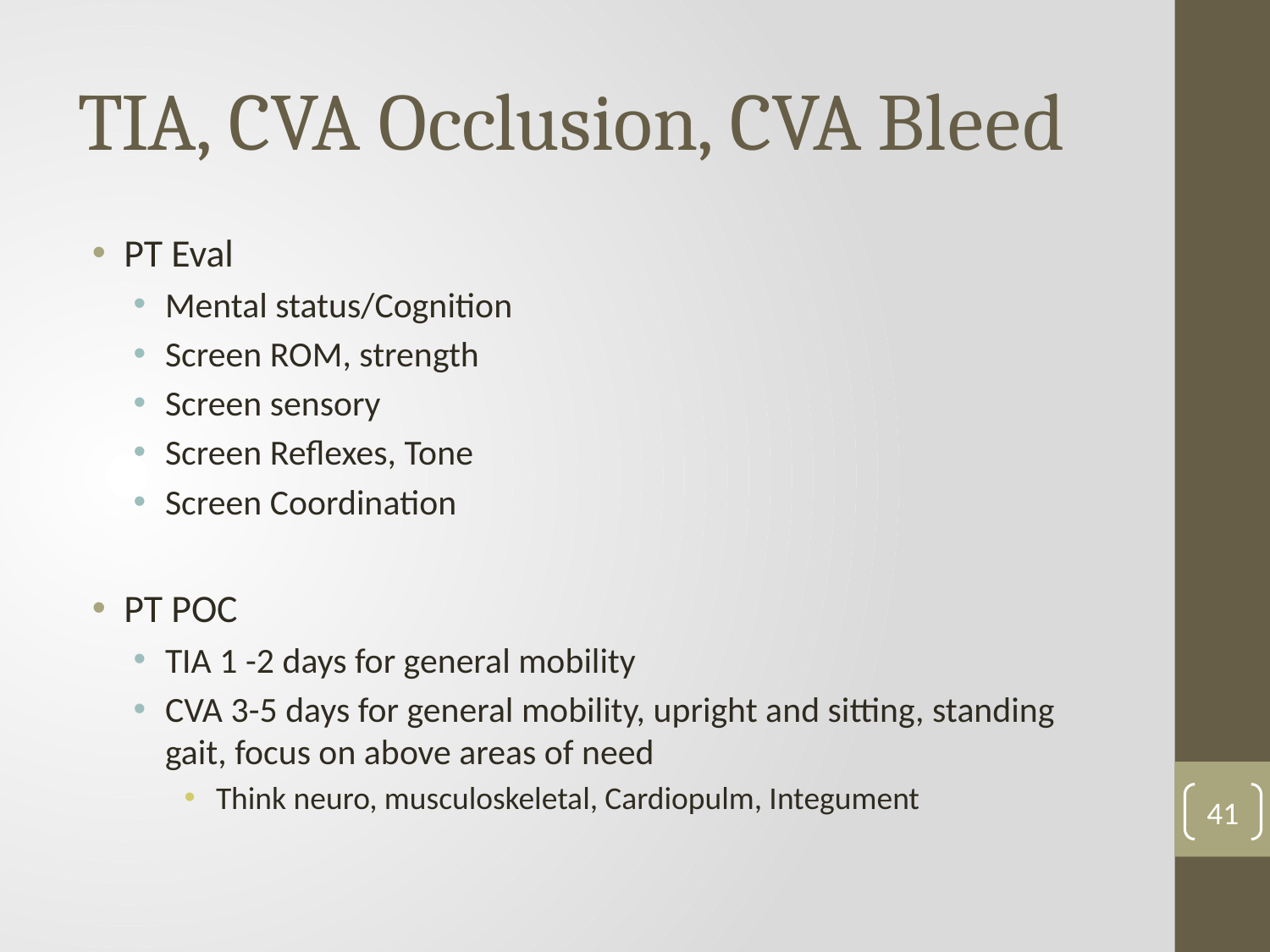

# TIA, CVA Occlusion, CVA Bleed
PT Eval
Mental status/Cognition
Screen ROM, strength
Screen sensory
Screen Reflexes, Tone
Screen Coordination

PT POC
TIA 1 -2 days for general mobility
CVA 3-5 days for general mobility, upright and sitting, standing gait, focus on above areas of need
Think neuro, musculoskeletal, Cardiopulm, Integument
41